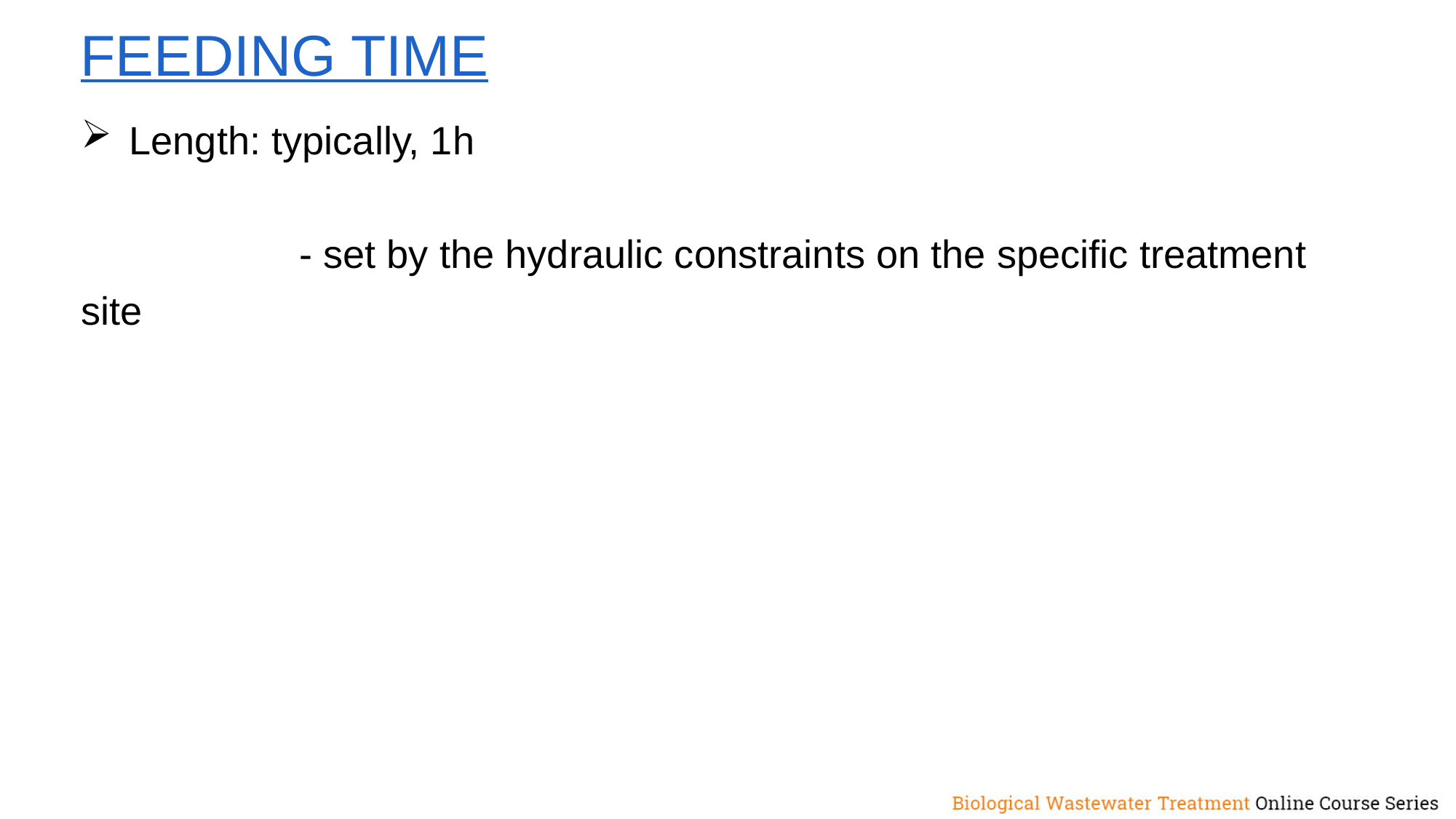

FEEDING TIME
Length: typically, 1h

		- set by the hydraulic constraints on the specific treatment site